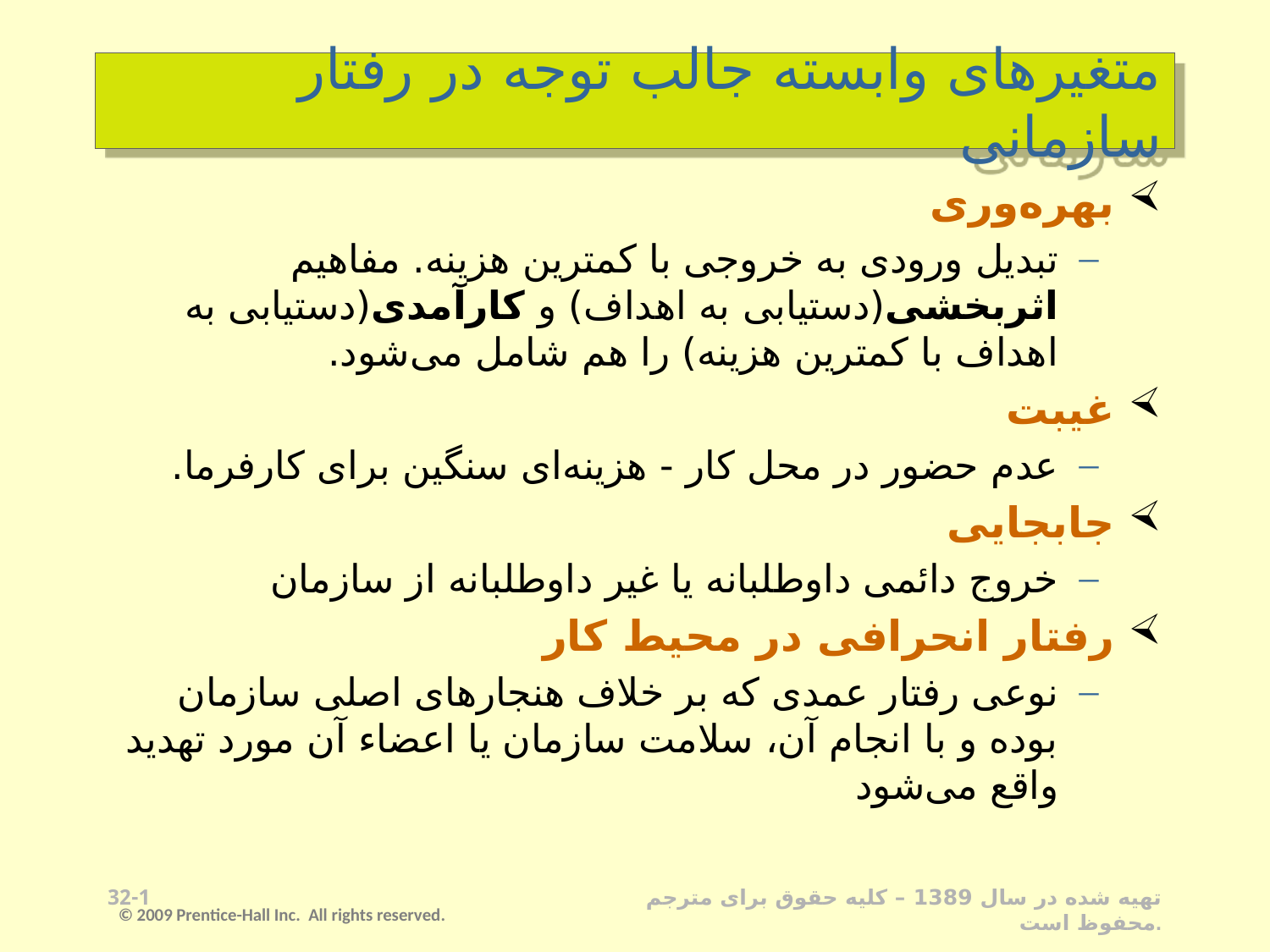

# متغیرهای وابسته جالب توجه در رفتار سازمانی
بهره‌وری
تبدیل ورودی به خروجی با کمترین هزینه. مفاهیم اثربخشی(دستیابی به اهداف) و کارآمدی(دستیابی به اهداف با کمترین هزینه) را هم شامل می‌شود.
غیبت
عدم حضور در محل کار - هزینه‌ای سنگین برای کارفرما.
جابجایی
خروج دائمی داوطلبانه یا غیر داوطلبانه از سازمان
رفتار انحرافی در محیط کار
نوعی رفتار عمدی که بر خلاف هنجارهای اصلی سازمان بوده و با انجام آن، سلامت سازمان یا اعضاء آن مورد تهدید واقع می‌شود

1-32
© 2009 Prentice-Hall Inc.  All rights reserved.